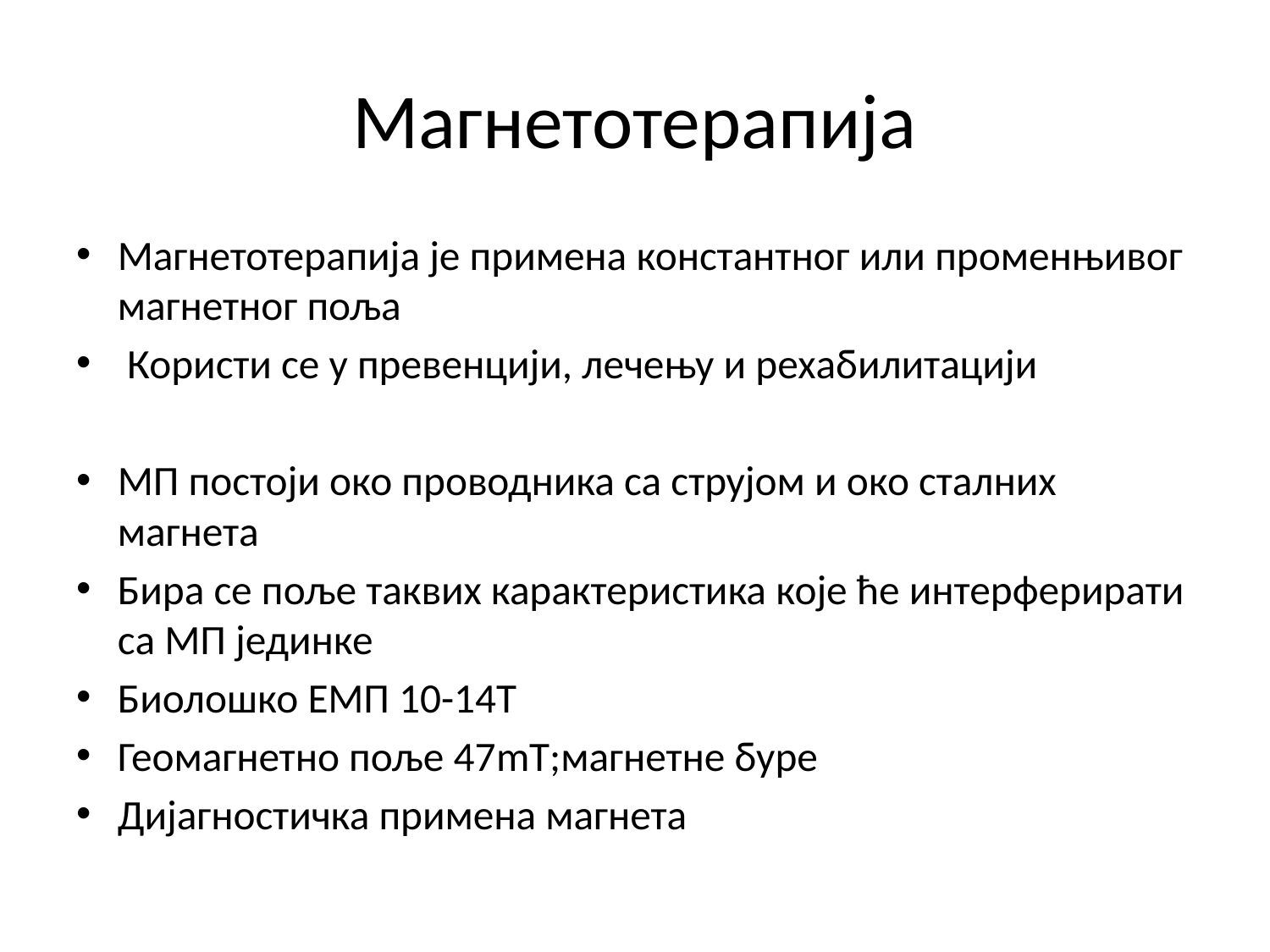

# Магнетотерапија
Магнетотерапија је примена константног или променњивог магнетног поља
 Користи се у превенцији, лечењу и рехабилитацији

МП постоји око проводника са струјом и око сталних магнета
Бира се поље таквих карактеристика које ће интерферирати са МП јединке
Биолошко ЕМП 10-14Т
Геомагнетно поље 47mT;магнетне буре
Дијагностичка примена магнета